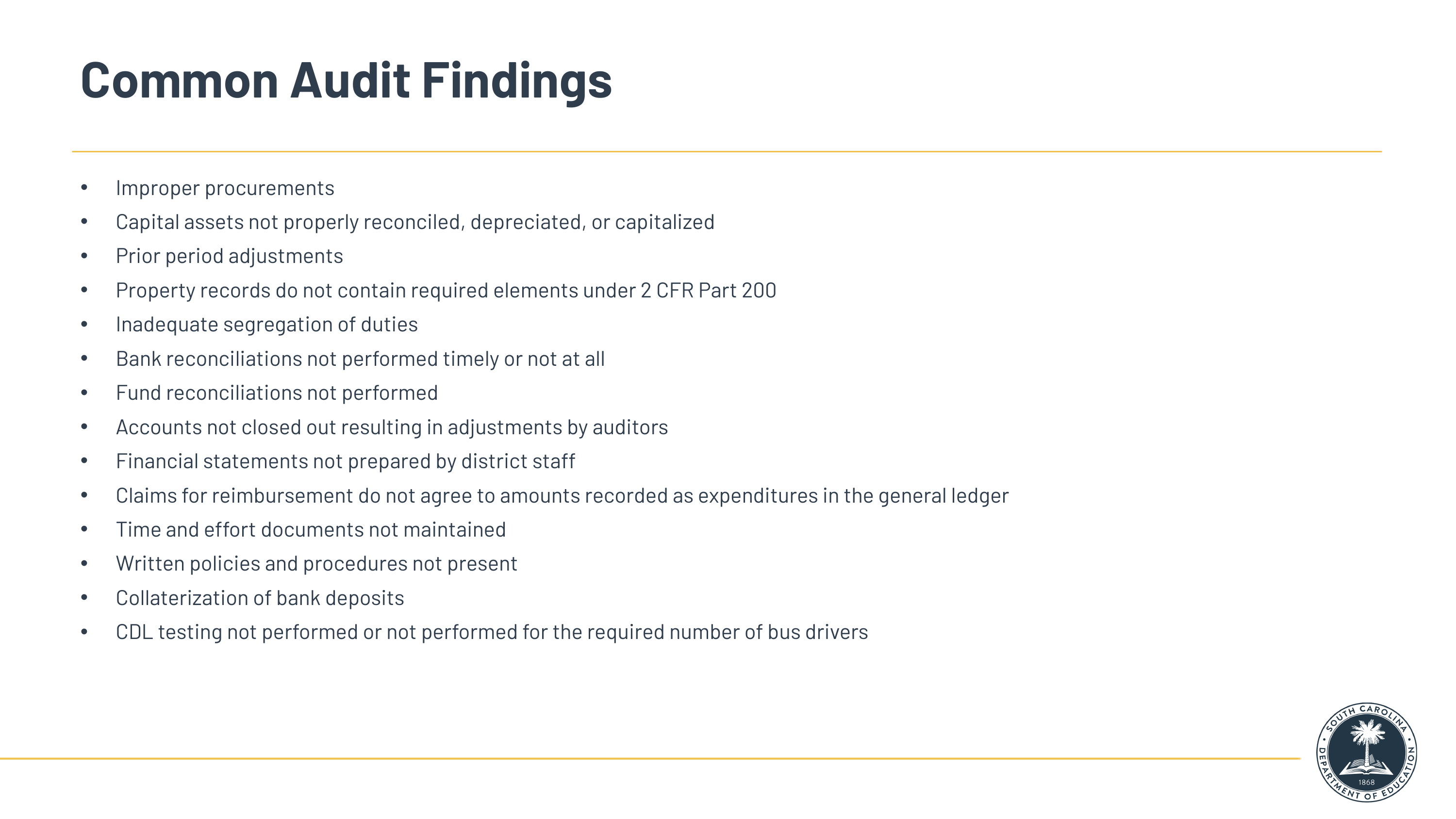

# Common Audit Findings
Improper procurements
Capital assets not properly reconciled, depreciated, or capitalized
Prior period adjustments
Property records do not contain required elements under 2 CFR Part 200
Inadequate segregation of duties
Bank reconciliations not performed timely or not at all
Fund reconciliations not performed
Accounts not closed out resulting in adjustments by auditors
Financial statements not prepared by district staff
Claims for reimbursement do not agree to amounts recorded as expenditures in the general ledger
Time and effort documents not maintained
Written policies and procedures not present
Collaterization of bank deposits
CDL testing not performed or not performed for the required number of bus drivers